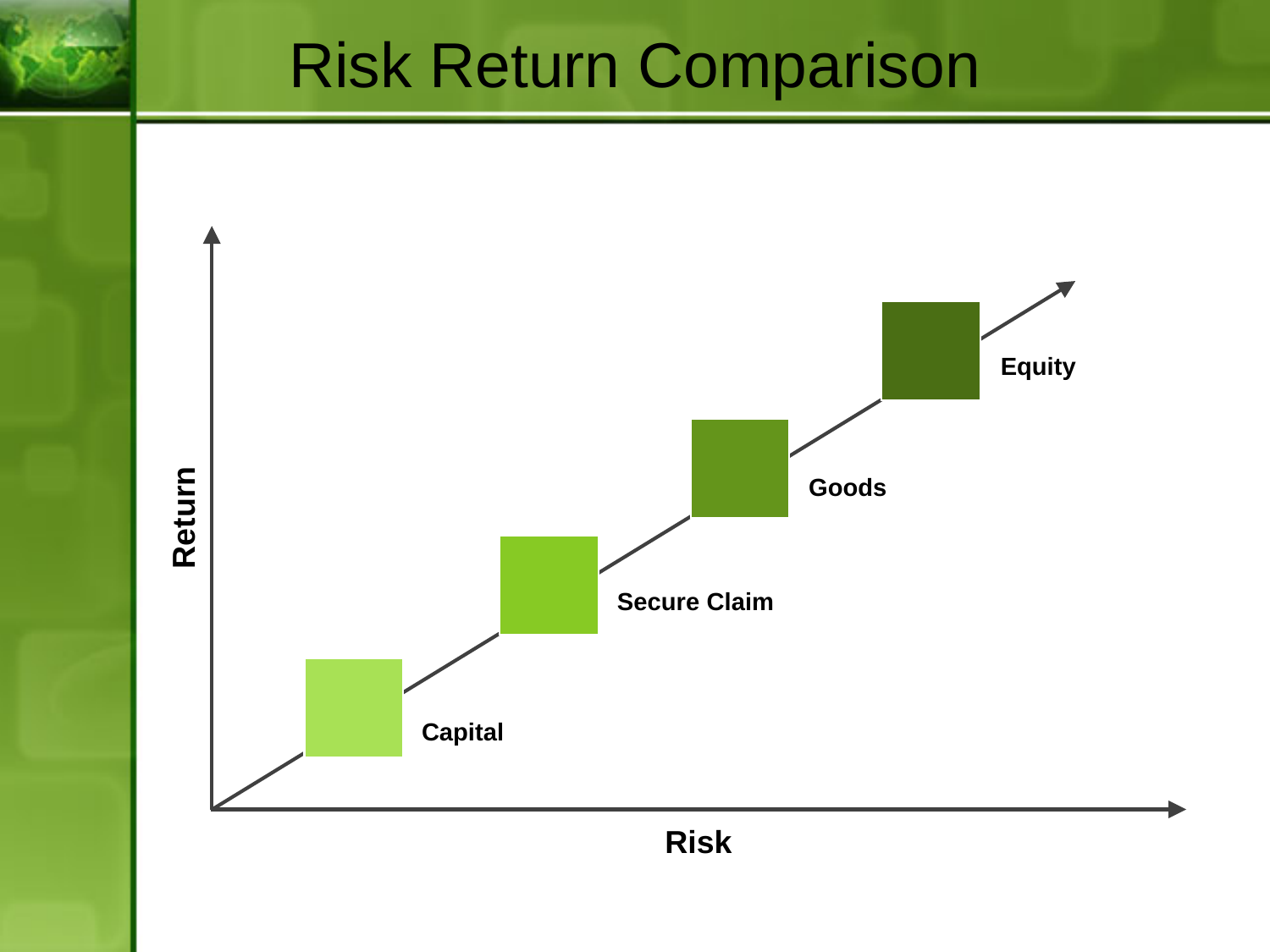

Risk Return Comparison

Equity
Return
Goods
Secure Claim
Capital
Risk